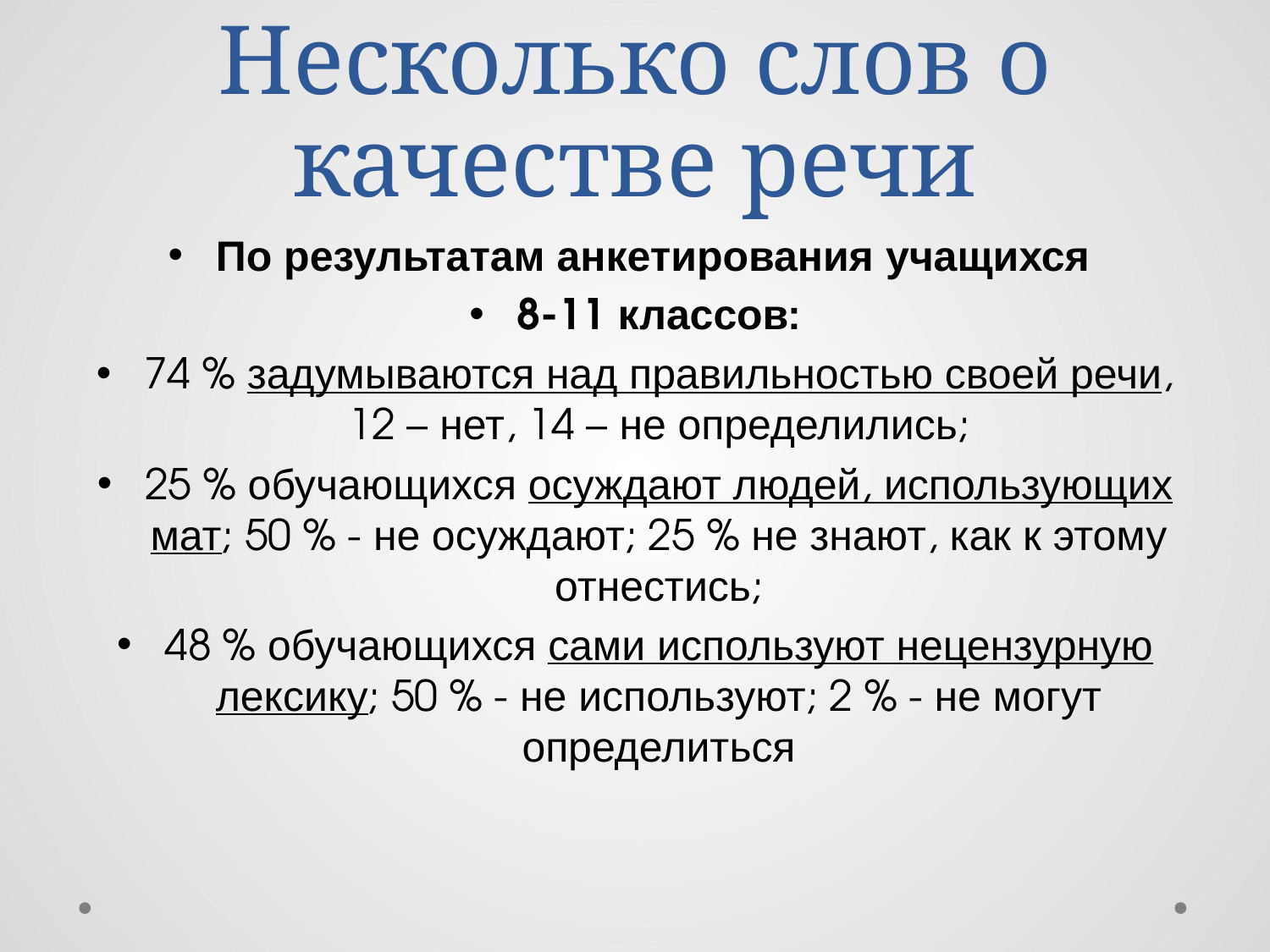

# Несколько слов о качестве речи
По результатам анкетирования учащихся
8-11 классов:
74 % задумываются над правильностью своей речи, 12 – нет, 14 – не определились;
25 % обучающихся осуждают людей, использующих мат; 50 % - не осуждают; 25 % не знают, как к этому отнестись;
48 % обучающихся сами используют нецензурную лексику; 50 % - не используют; 2 % - не могут определиться